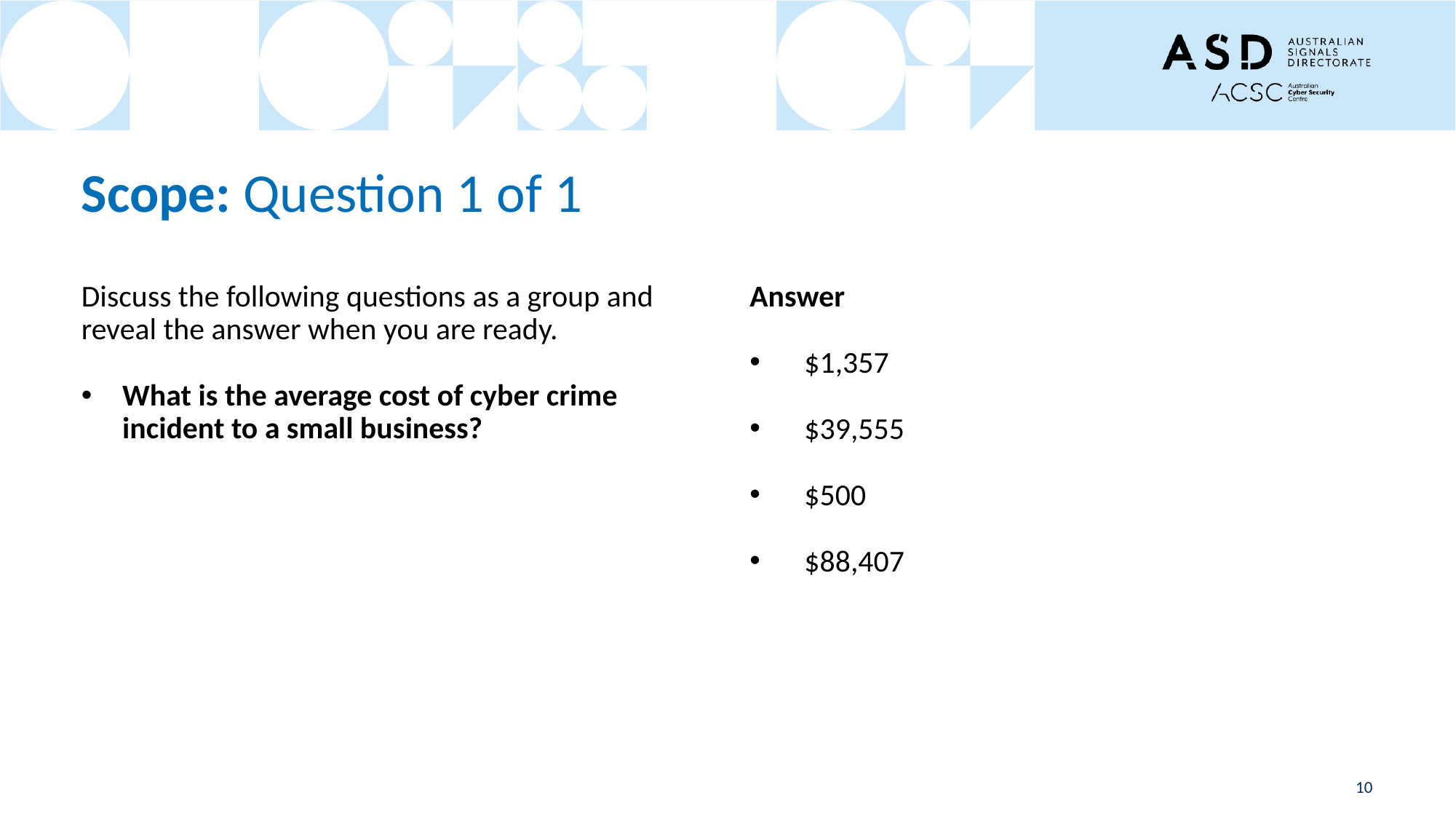

# Scope: Question 1 of 1
Discuss the following questions as a group and reveal the answer when you are ready.
What is the average cost of cyber crime incident to a small business?
Answer
$1,357
$39,555
$500
$88,407
10